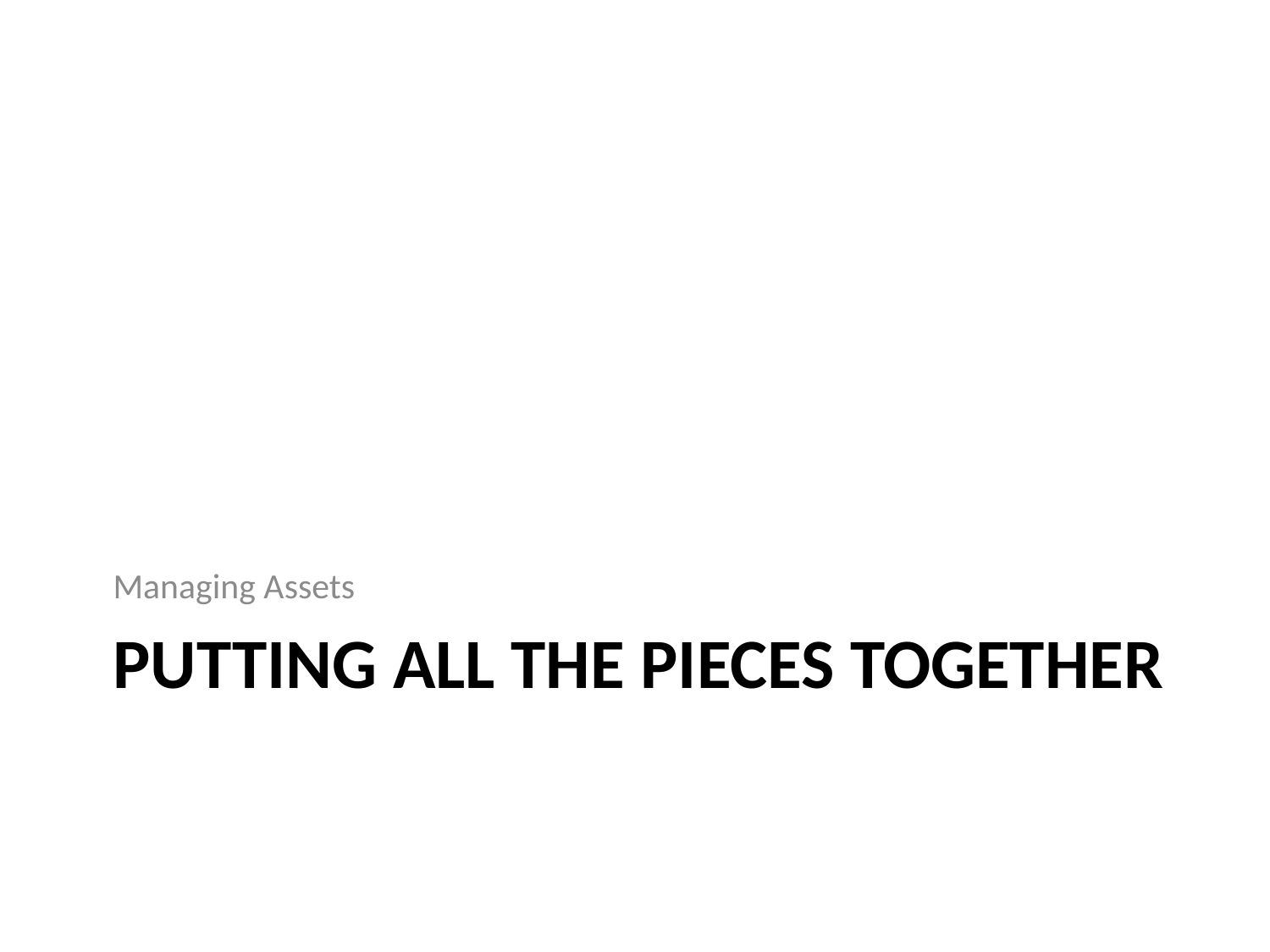

Managing Assets
# Putting All the Pieces Together